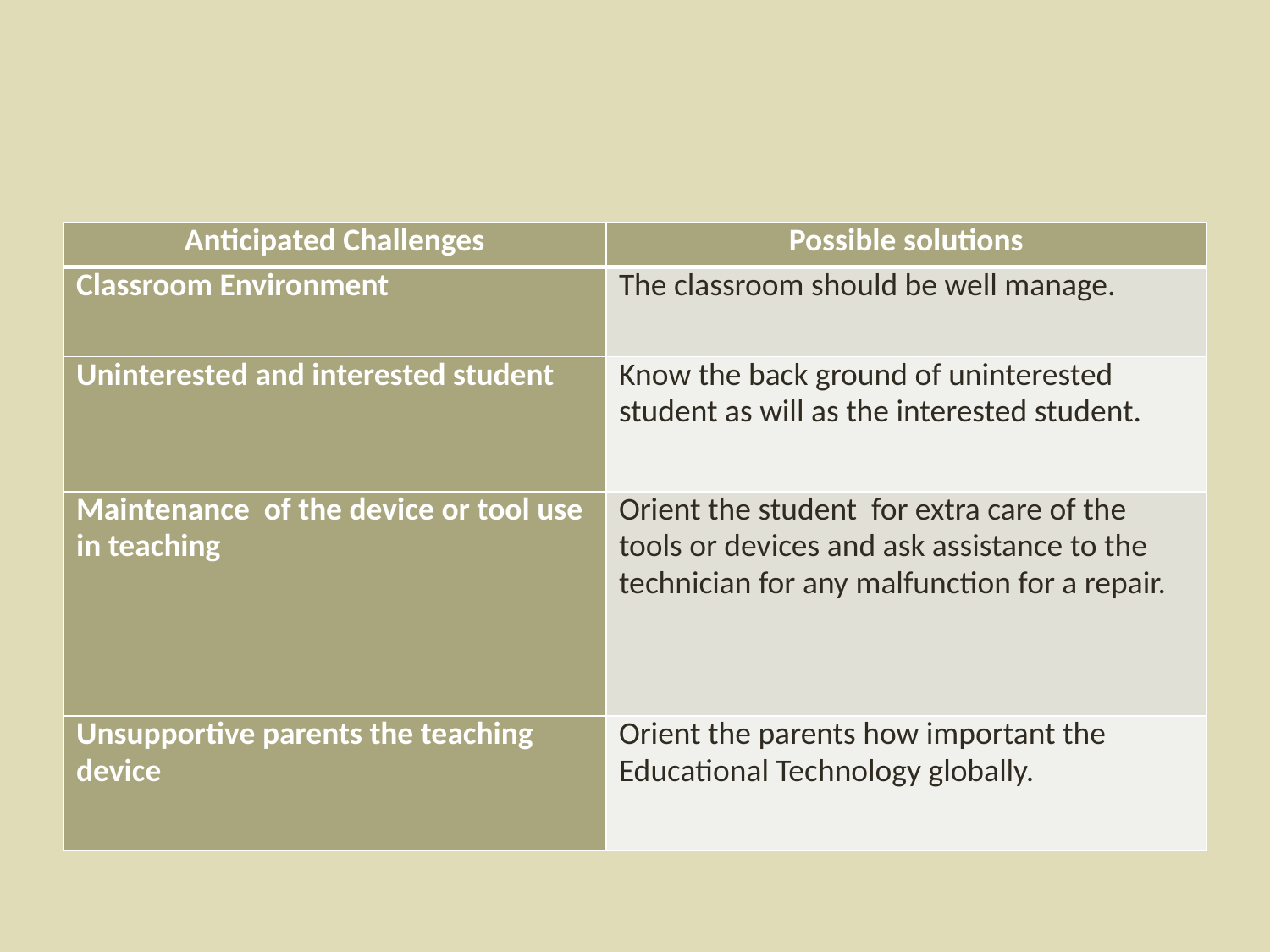

#
| Anticipated Challenges | Possible solutions |
| --- | --- |
| Classroom Environment | The classroom should be well manage. |
| Uninterested and interested student | Know the back ground of uninterested student as will as the interested student. |
| Maintenance of the device or tool use in teaching | Orient the student for extra care of the tools or devices and ask assistance to the technician for any malfunction for a repair. |
| Unsupportive parents the teaching device | Orient the parents how important the Educational Technology globally. |